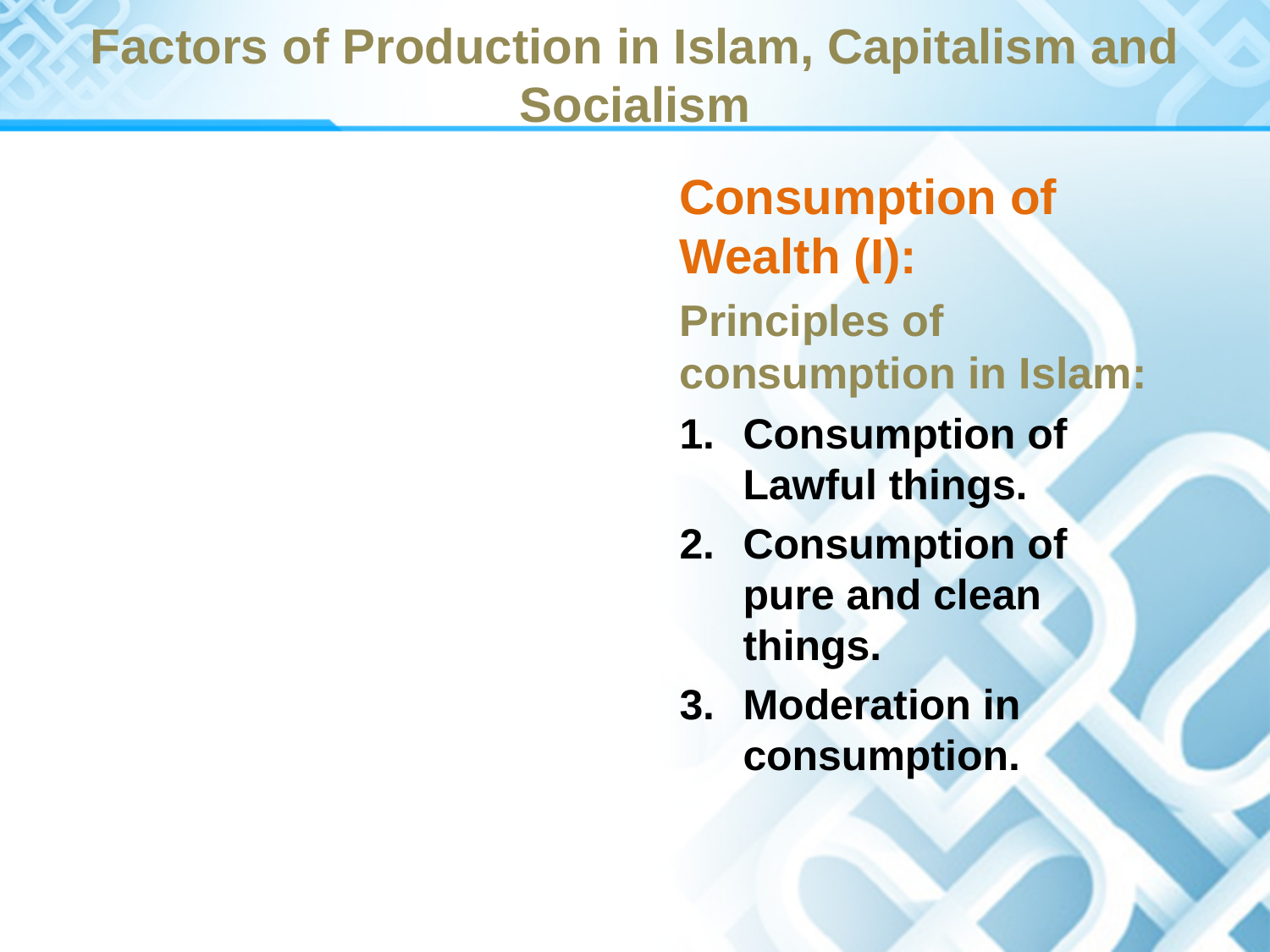

Factors of Production in Islam, Capitalism and Socialism
Consumption of Wealth (I):
Principles of consumption in Islam:
Consumption of Lawful things.
Consumption of pure and clean things.
Moderation in consumption.